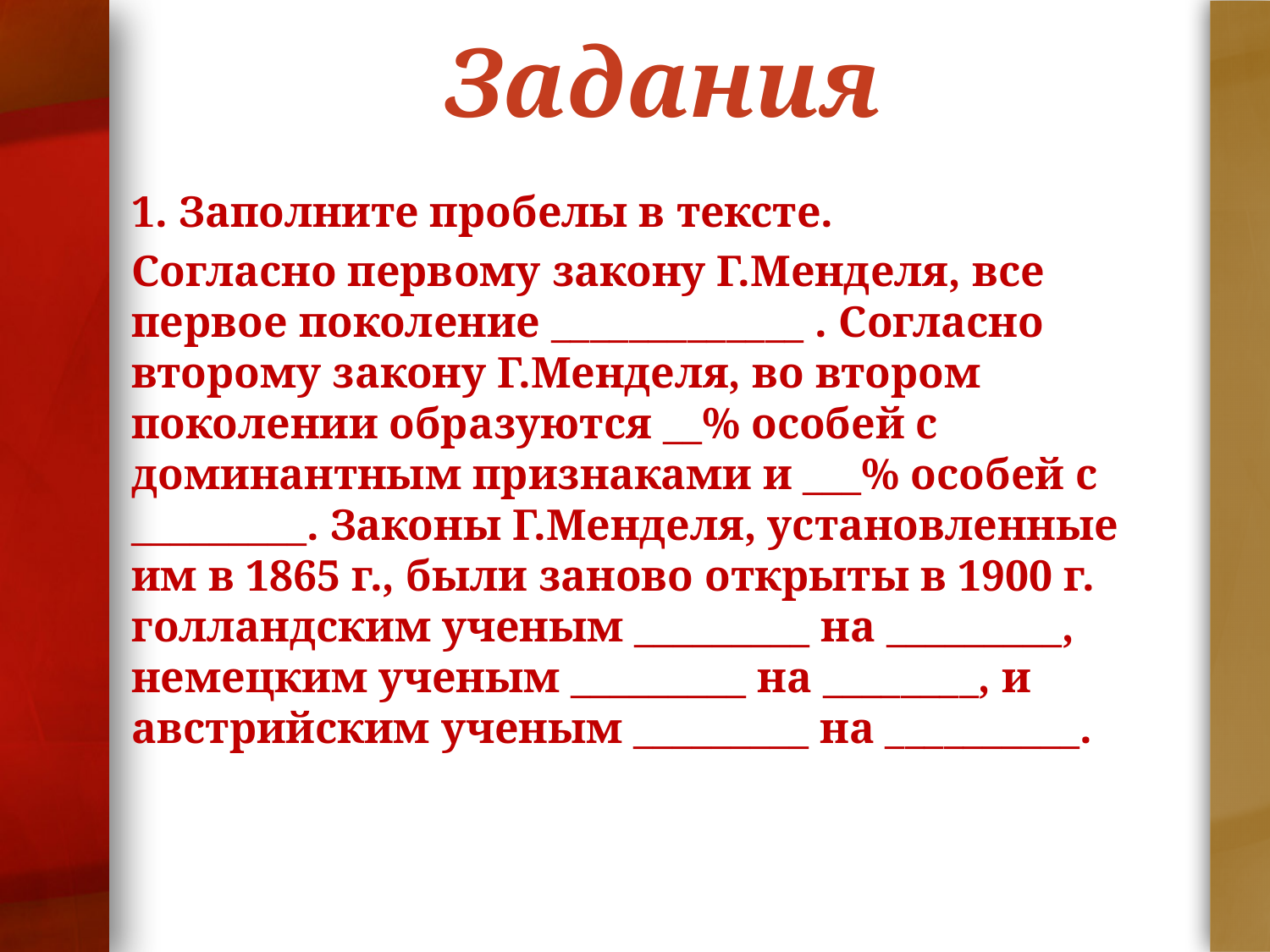

# Задания
1. Заполните пробелы в тексте.
Согласно первому закону Г.Менделя, все первое поколение _____________ . Согласно второму закону Г.Менделя, во втором поколении образуются __% особей с доминантным признаками и ___% особей с _________. Законы Г.Менделя, установленные им в 1865 г., были заново открыты в 1900 г. голландским ученым _________ на _________, немецким ученым _________ на ________, и австрийским ученым _________ на __________.